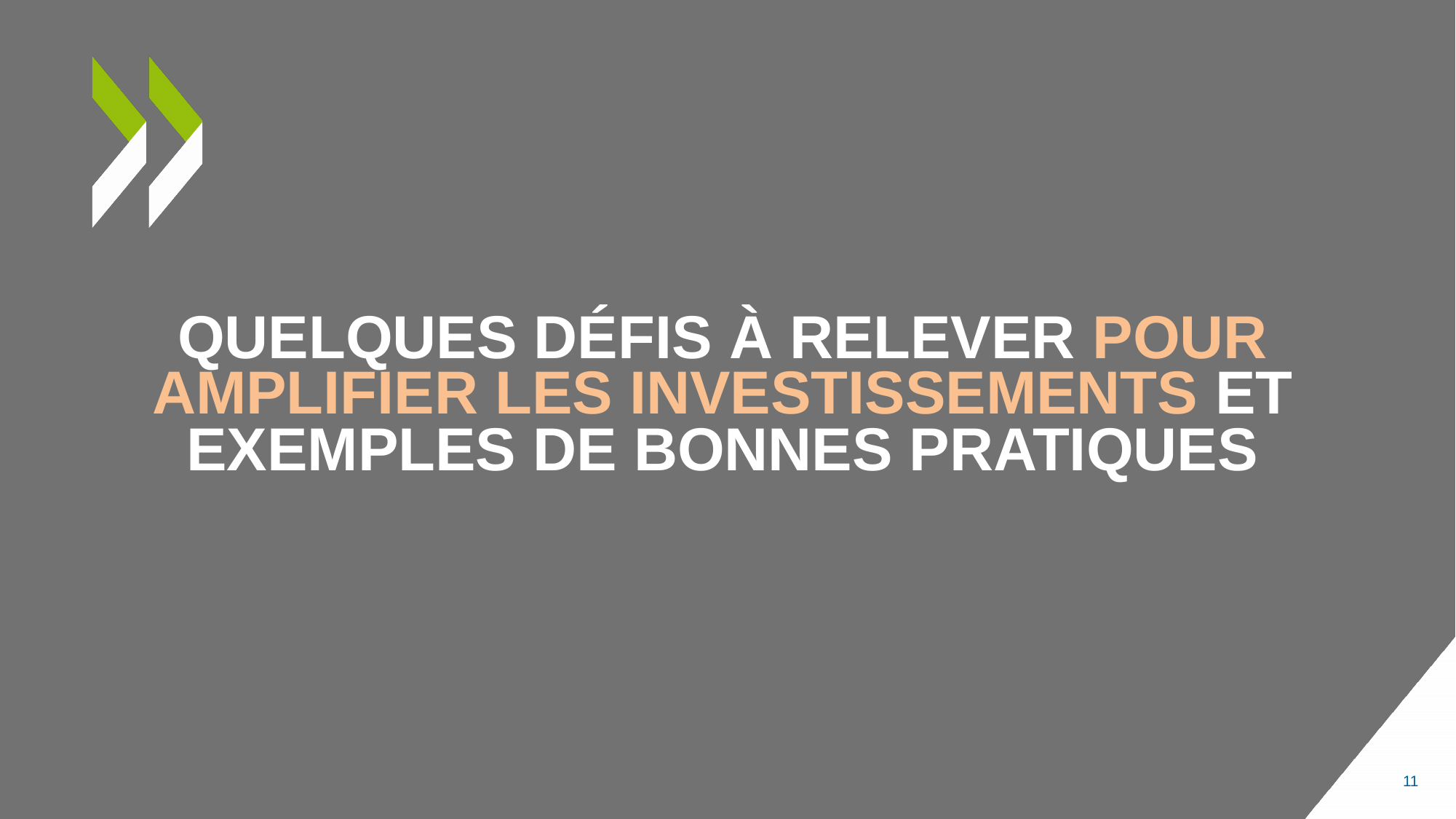

# Quelques défis à relever pour amplifier les investissements et exemples de bonnes pratiques
11